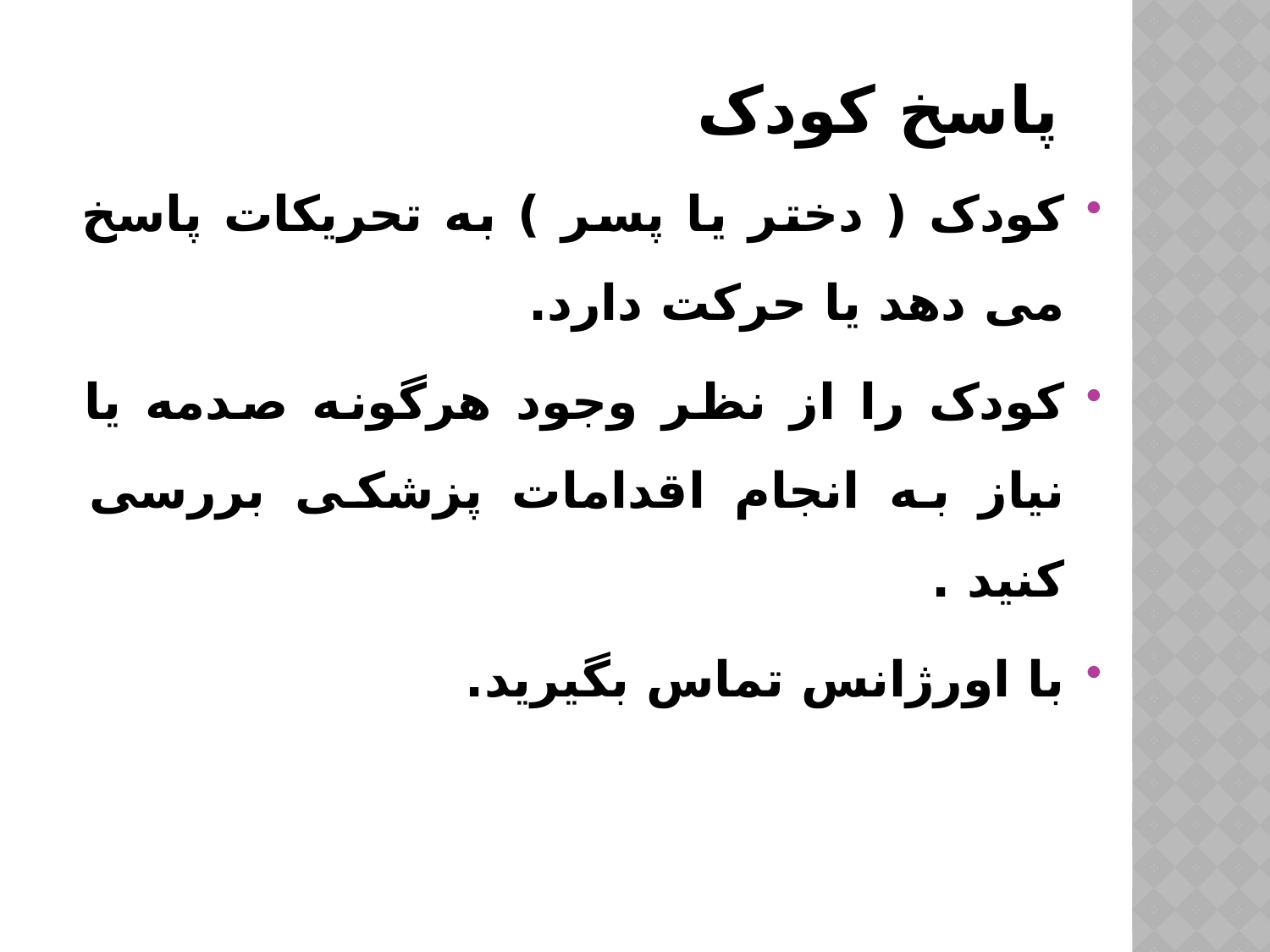

# پاسخ کودک
کودک ( دختر یا پسر ) به تحریکات پاسخ می دهد یا حرکت دارد.
کودک را از نظر وجود هرگونه صدمه یا نیاز به انجام اقدامات پزشکی بررسی کنید .
با اورژانس تماس بگیرید.